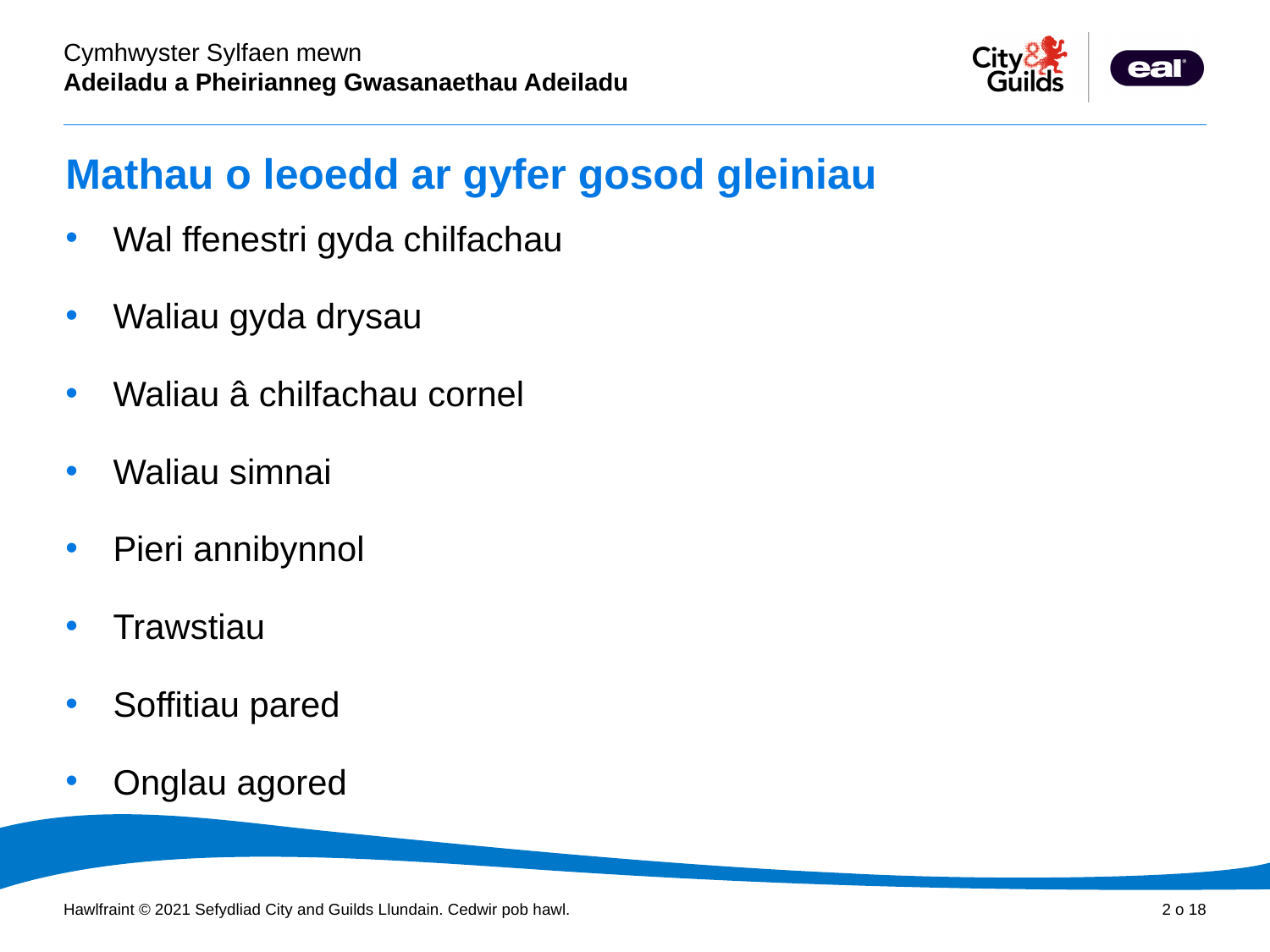

# Mathau o leoedd ar gyfer gosod gleiniau
Wal ffenestri gyda chilfachau
Waliau gyda drysau
Waliau â chilfachau cornel
Waliau simnai
Pieri annibynnol
Trawstiau
Soffitiau pared
Onglau agored